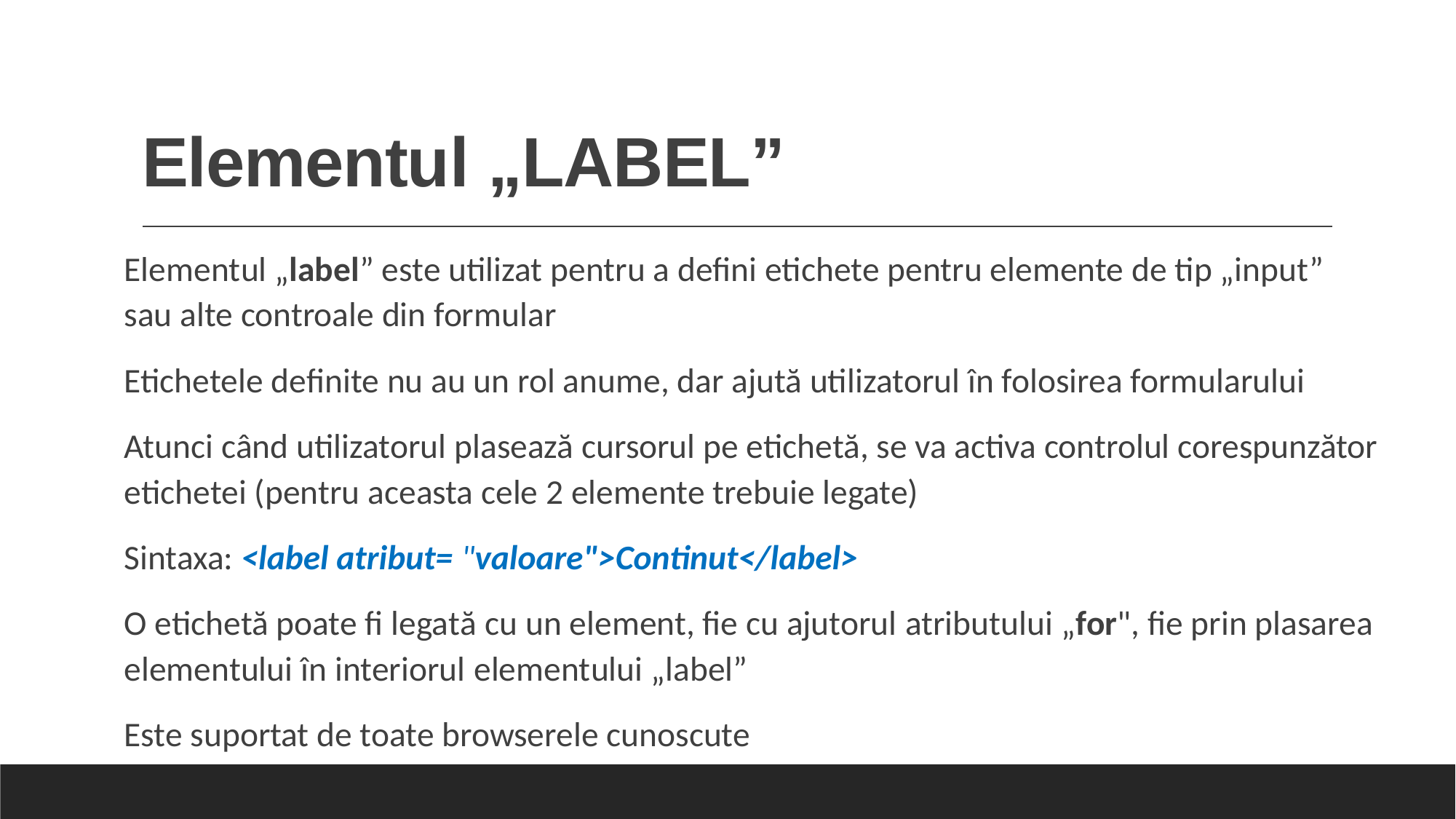

# Elementul „LABEL”
Elementul „label” este utilizat pentru a defini etichete pentru elemente de tip „input” sau alte controale din formular
Etichetele definite nu au un rol anume, dar ajută utilizatorul în folosirea formularului
Atunci când utilizatorul plasează cursorul pe etichetă, se va activa controlul corespunzător etichetei (pentru aceasta cele 2 elemente trebuie legate)
Sintaxa: <label atribut= "valoare">Continut</label>
O etichetă poate fi legată cu un element, fie cu ajutorul atributului „for", fie prin plasarea elementului în interiorul elementului „label”
Este suportat de toate browserele cunoscute